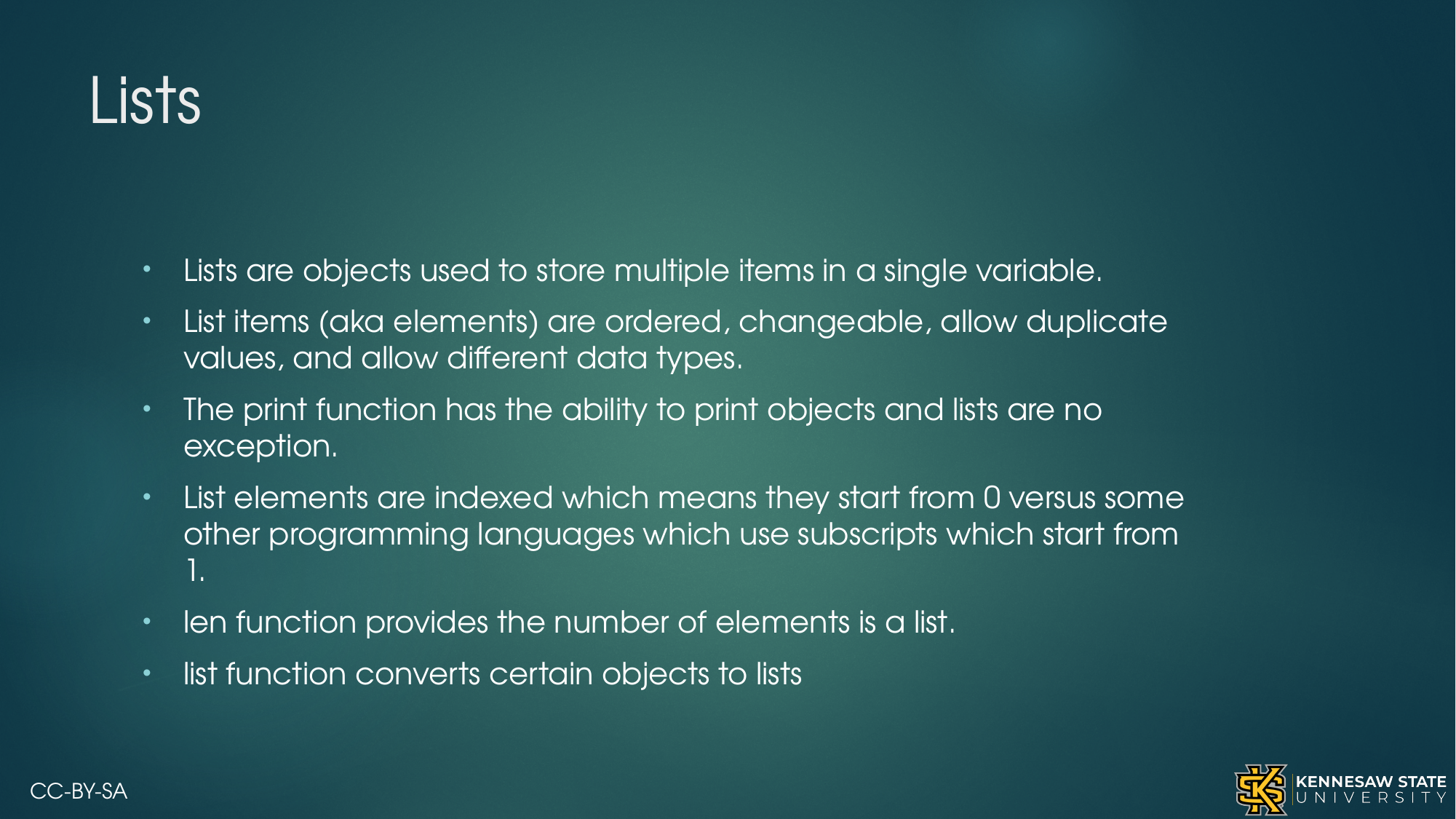

# Lists
Lists are objects used to store multiple items in a single variable.
List items (aka elements) are ordered, changeable, allow duplicate values, and allow different data types.
The print function has the ability to print objects and lists are no exception.
List elements are indexed which means they start from 0 versus some other programming languages which use subscripts which start from 1.
len function provides the number of elements is a list.
list function converts certain objects to lists